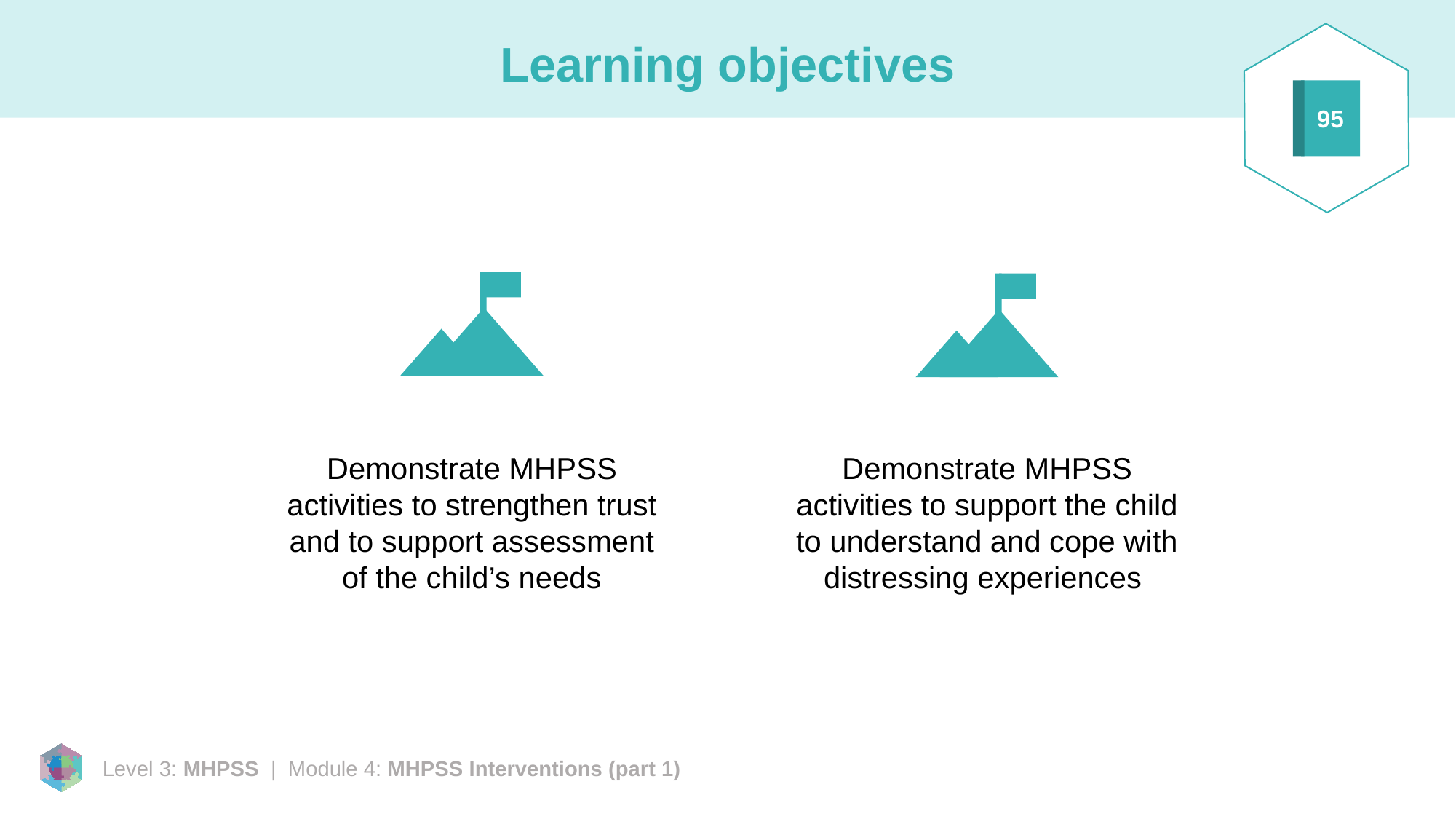

# Learning objectives

95

Demonstrate MHPSS activities to strengthen trust and to support assessment of the child’s needs
Demonstrate MHPSS activities to support the child to understand and cope with distressing experiences